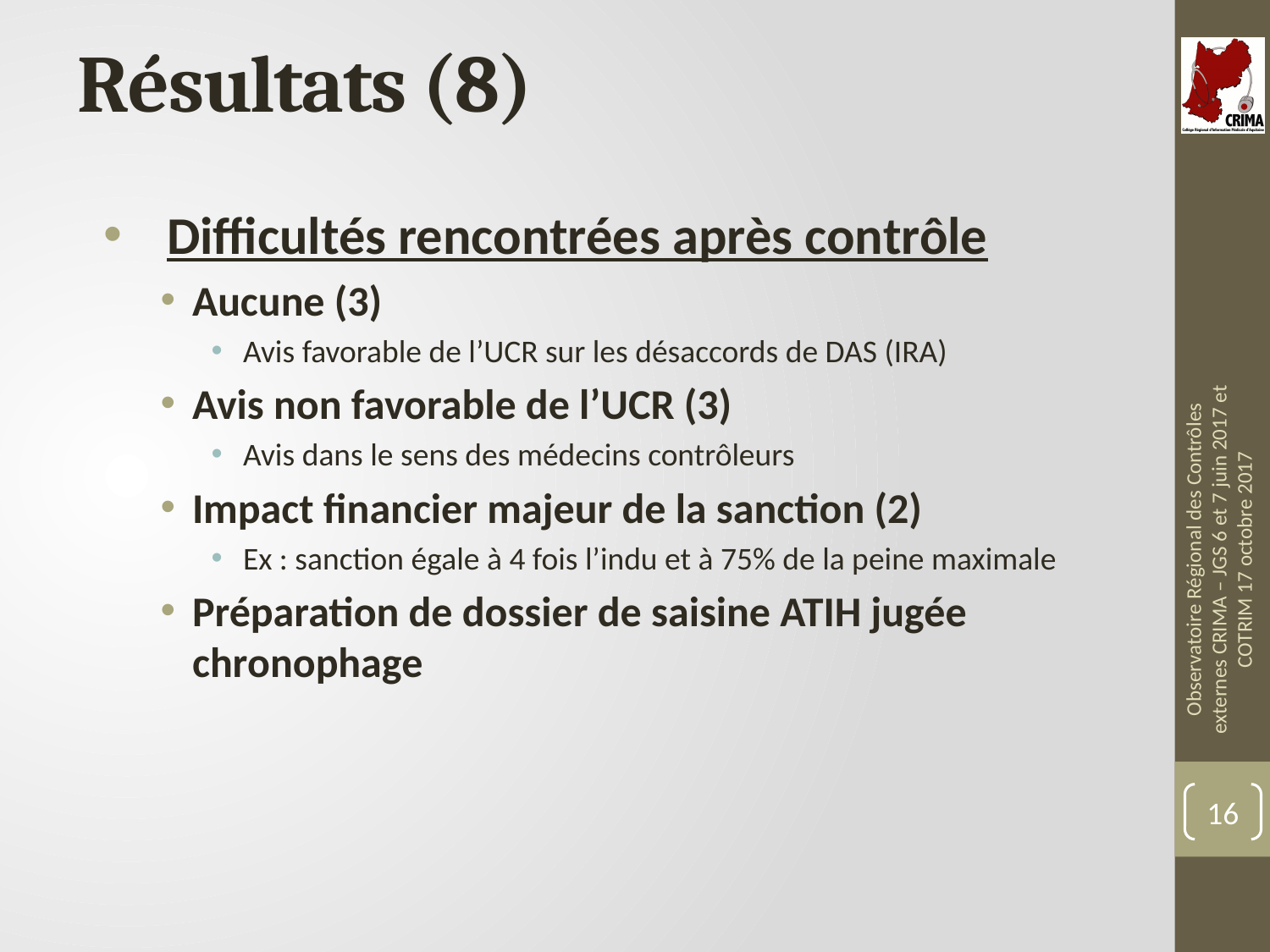

# Résultats (8)
Difficultés rencontrées après contrôle
Aucune (3)
Avis favorable de l’UCR sur les désaccords de DAS (IRA)
Avis non favorable de l’UCR (3)
Avis dans le sens des médecins contrôleurs
Impact financier majeur de la sanction (2)
Ex : sanction égale à 4 fois l’indu et à 75% de la peine maximale
Préparation de dossier de saisine ATIH jugée chronophage

Observatoire Régional des Contrôles externes CRIMA – JGS 6 et 7 juin 2017 et COTRIM 17 octobre 2017
16